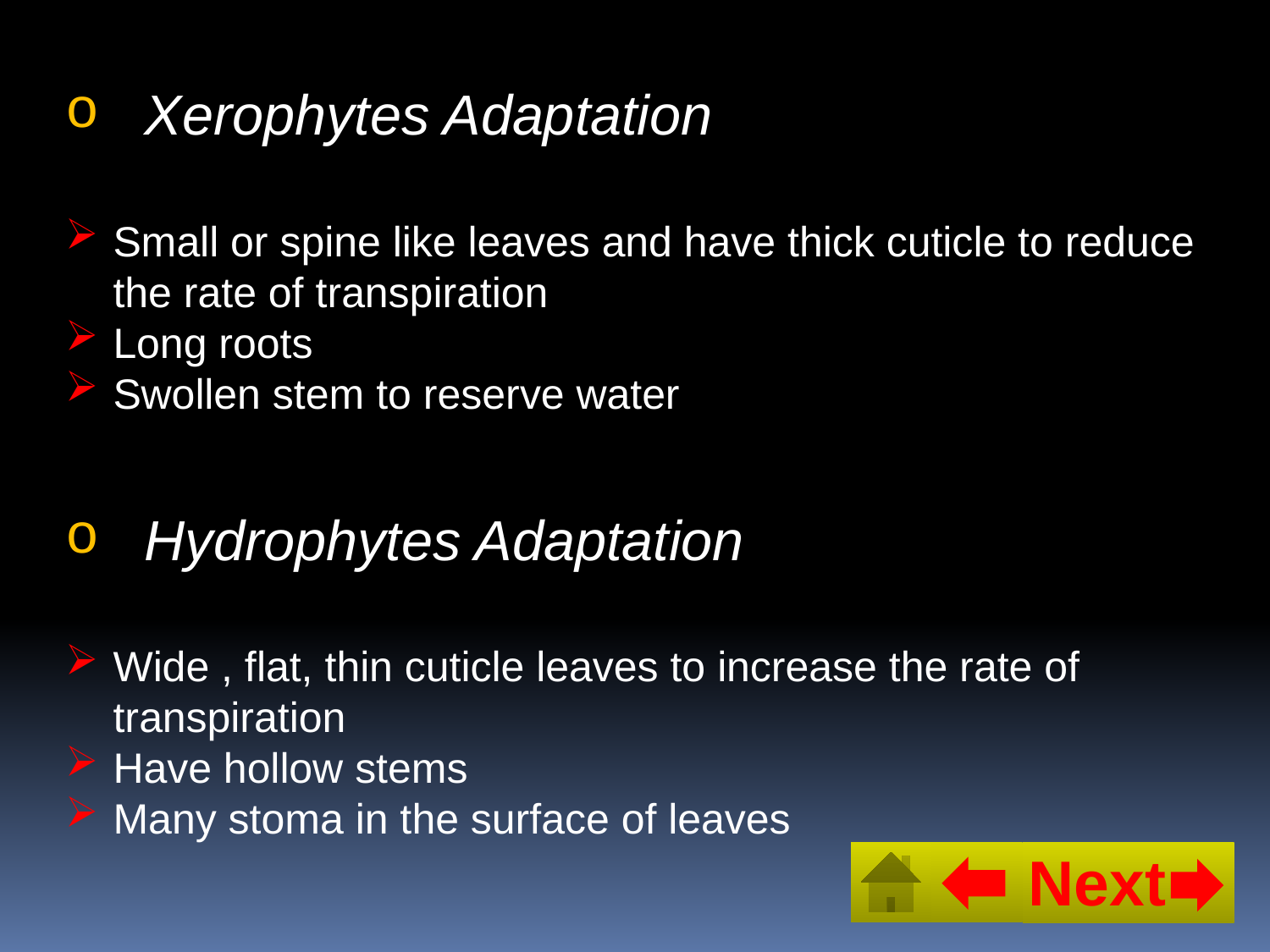

Xerophytes Adaptation

Small or spine like leaves and have thick cuticle to reduce the rate of transpiration
Long roots
Swollen stem to reserve water

 Hydrophytes Adaptation

Wide , flat, thin cuticle leaves to increase the rate of transpiration
Have hollow stems
Many stoma in the surface of leaves

Next